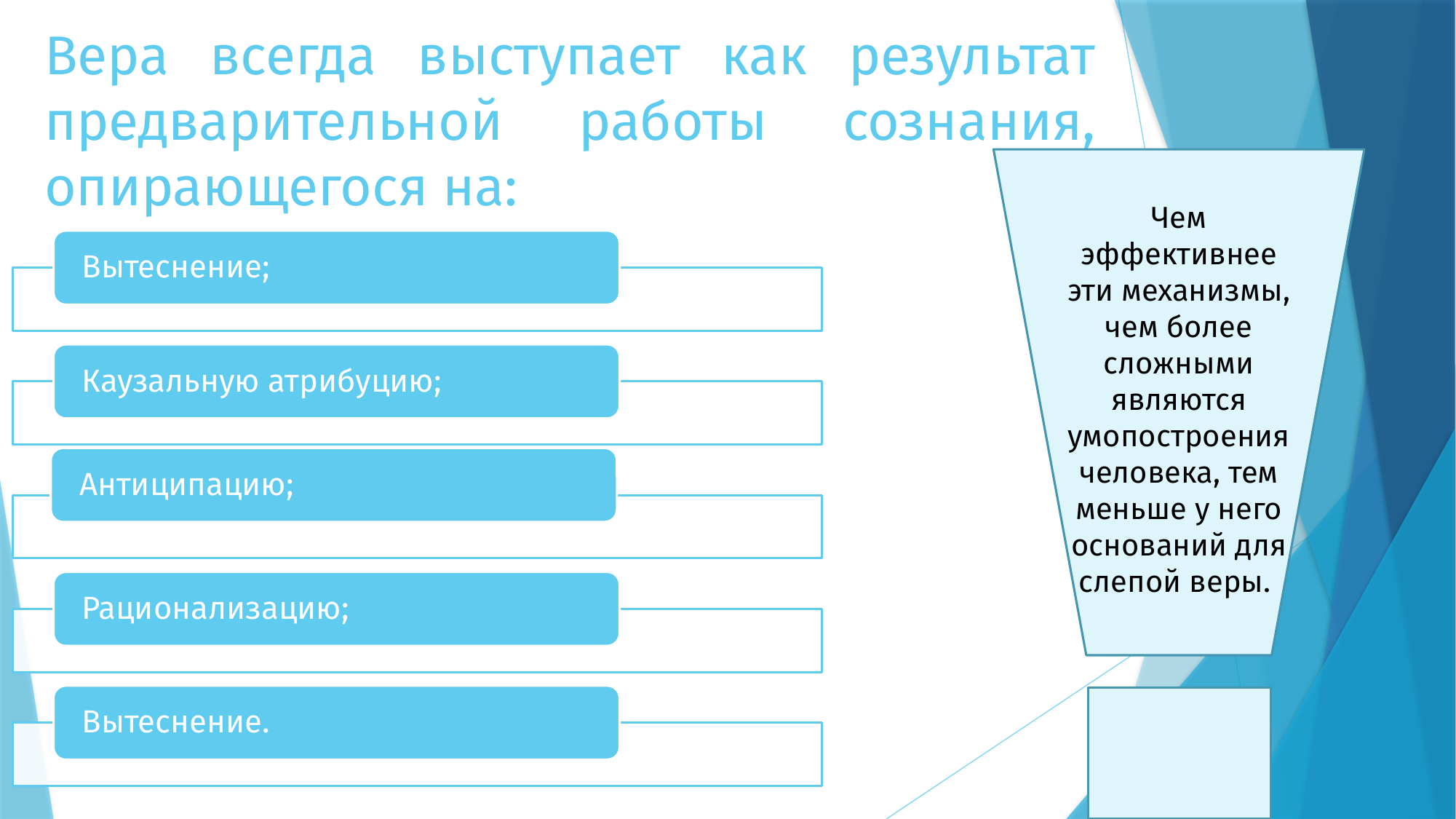

# Вера всегда выступает как результат предварительной работы сознания, опирающегося на:

Чем эффективнее эти механизмы, чем более сложными являются умопостроения человека, тем меньше у него оснований для слепой веры.
Вытеснение;
Каузальную атрибуцию;
Антиципацию;
Рационализацию;
Вытеснение.